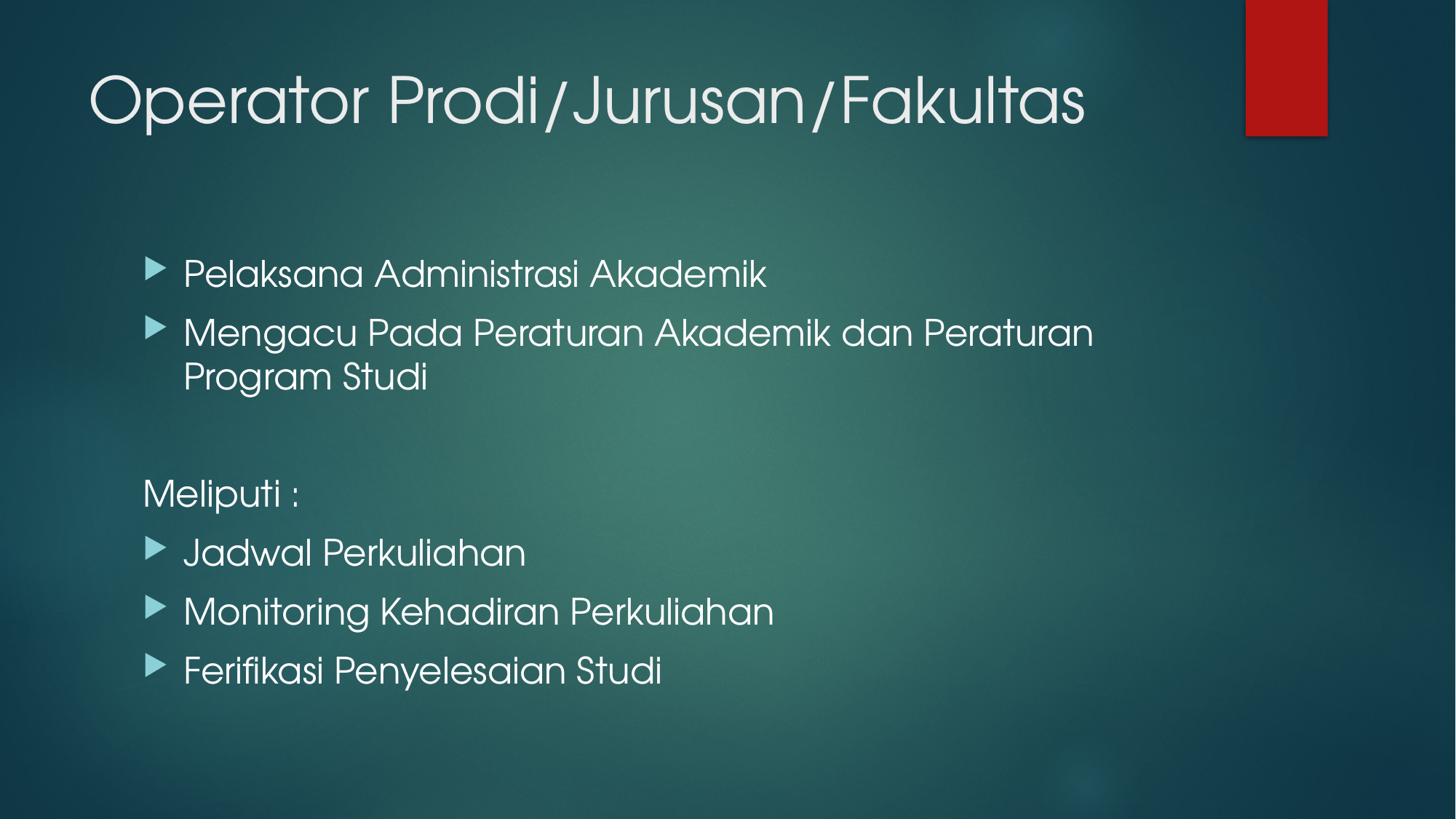

# Operator Prodi/Jurusan/Fakultas
Pelaksana Administrasi Akademik
Mengacu Pada Peraturan Akademik dan Peraturan Program Studi

Meliputi :
Jadwal Perkuliahan
Monitoring Kehadiran Perkuliahan
Ferifikasi Penyelesaian Studi